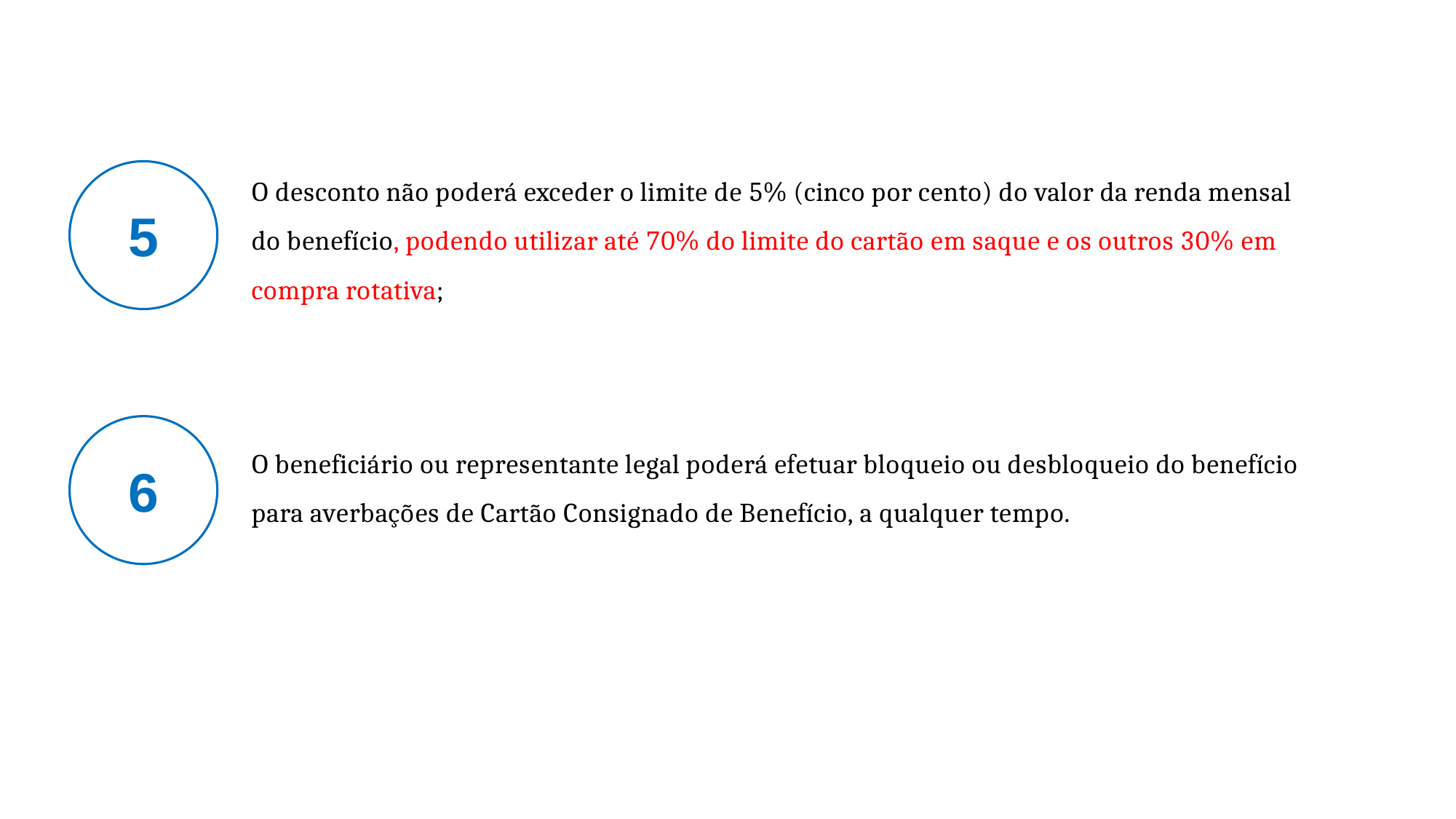

O desconto não poderá exceder o limite de 5% (cinco por cento) do valor da renda mensal do benefício, podendo utilizar até 70% do limite do cartão em saque e os outros 30% em compra rotativa;
5
6
O beneficiário ou representante legal poderá efetuar bloqueio ou desbloqueio do benefício para averbações de Cartão Consignado de Benefício, a qualquer tempo.